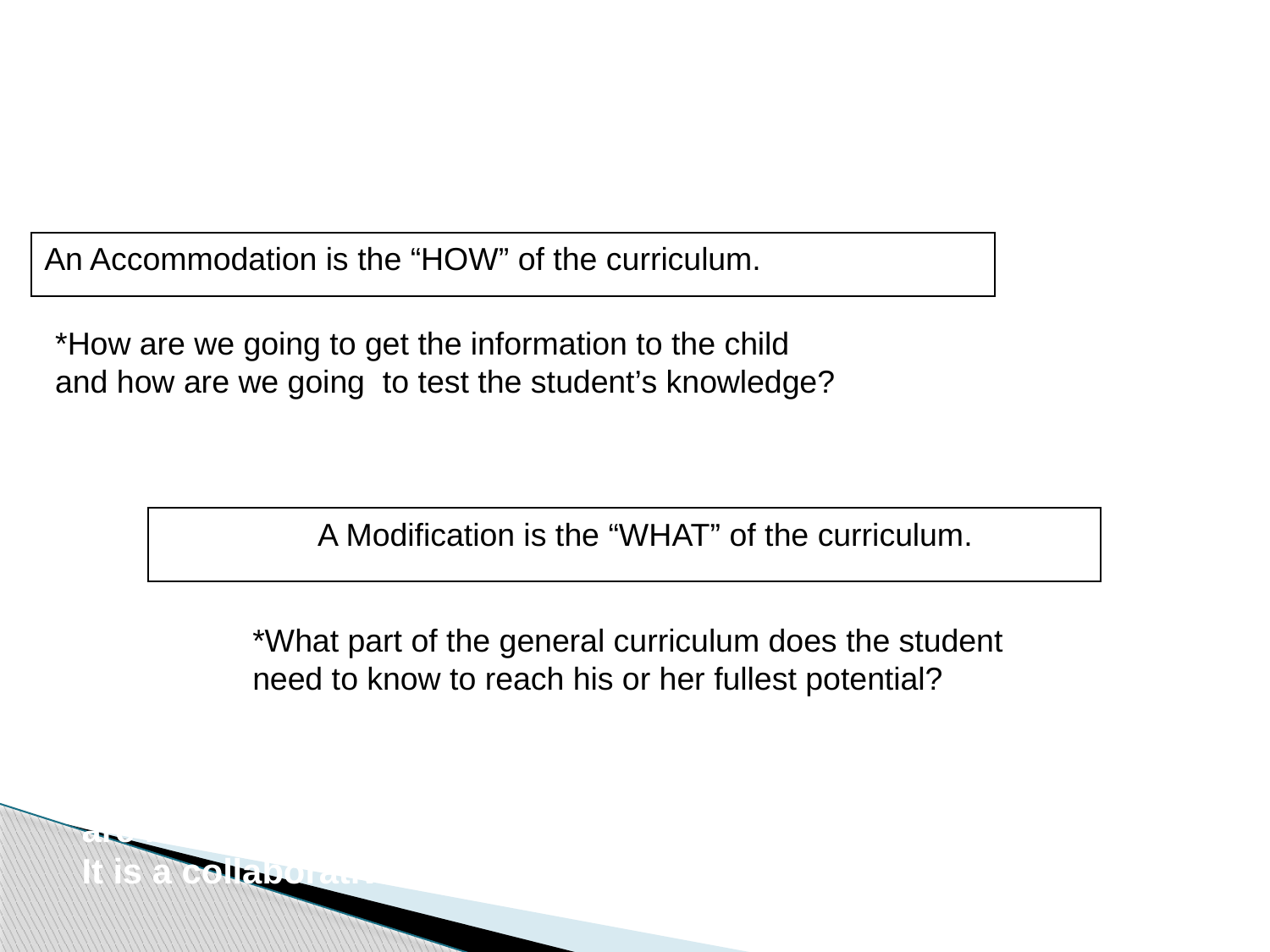

An Accommodation is the “HOW” of the curriculum.

*How are we going to get the information to the child
and how are we going  to test the student’s knowledge?

A Modification is the “WHAT” of the curriculum.
*What part of the general curriculum does the student
need to know to reach his or her fullest potential?
Both the general education teacher and special education teacher
are responsible for making accommodations and modifications.
It is a collaborative effort.